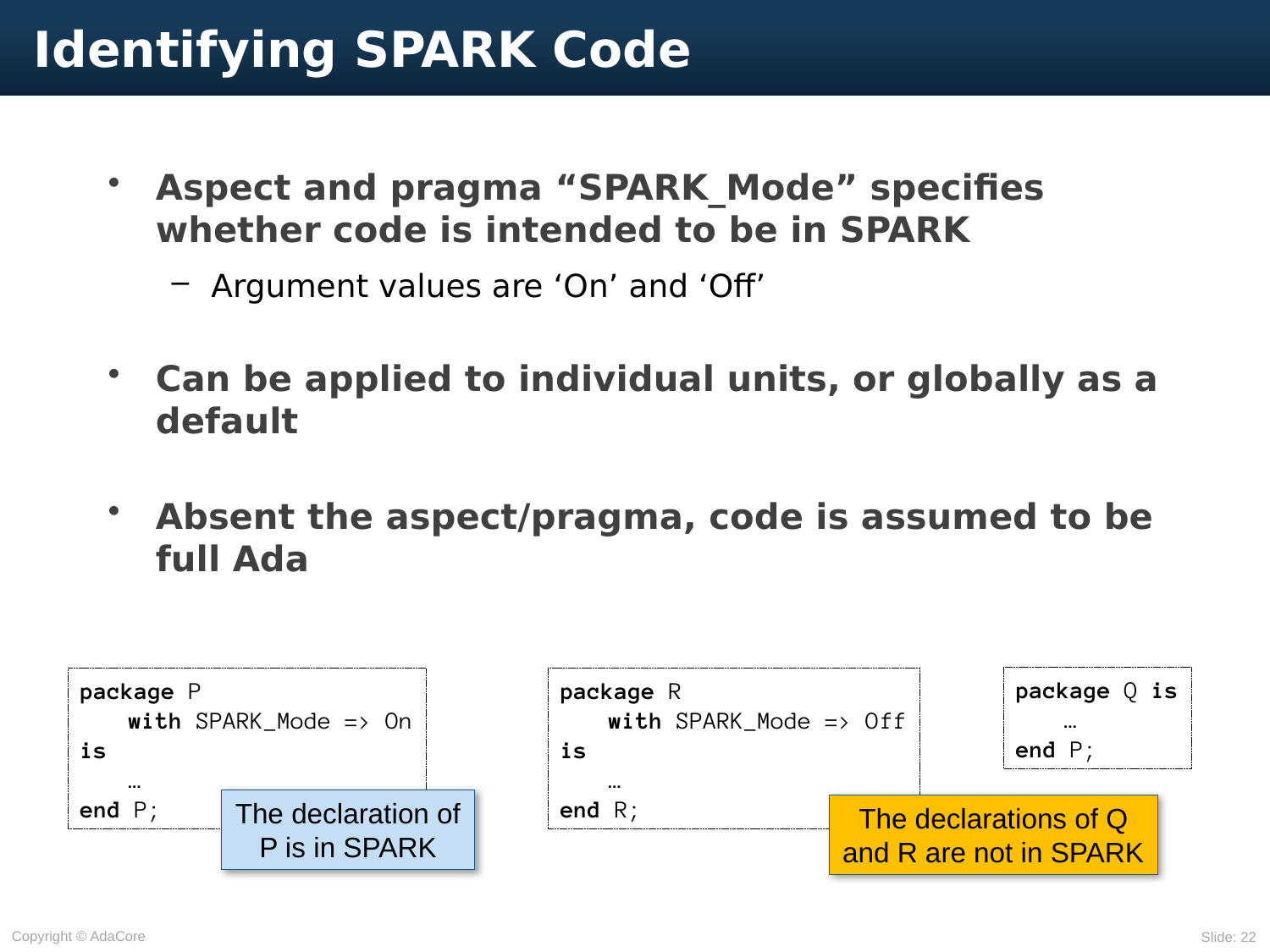

# Identifying SPARK Code
Aspect and pragma “SPARK_Mode” specifies whether code is intended to be in SPARK
Argument values are ‘On’ and ‘Off’
Can be applied to individual units, or globally as a default
Absent the aspect/pragma, code is assumed to be full Ada
package Q is
	…
end P;
package P
	with SPARK_Mode => On
is
	…
end P;
package R
	with SPARK_Mode => Off
is
	…
end R;
The declaration of P is in SPARK
The declarations of Q and R are not in SPARK